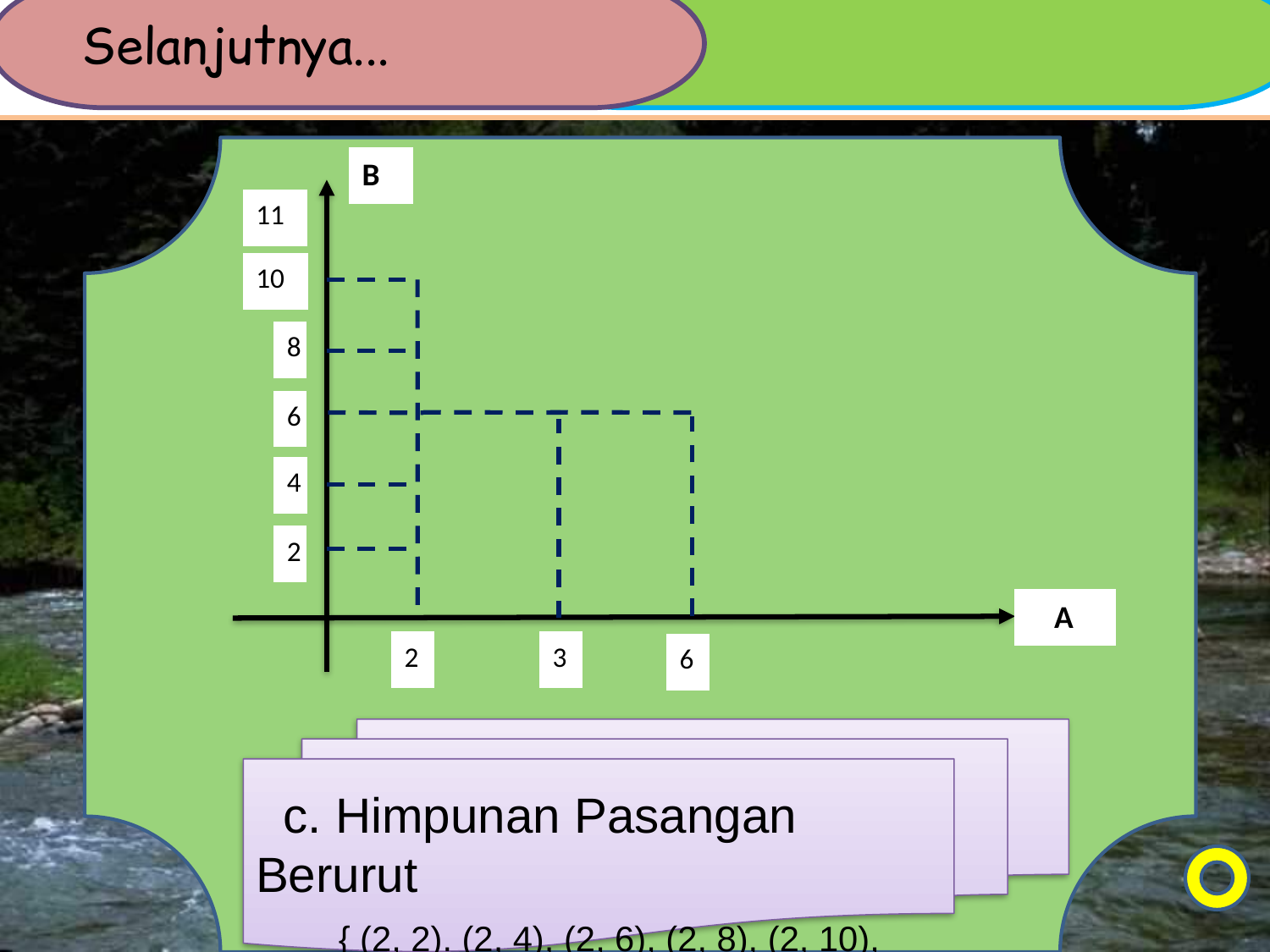

Selanjutnya...
  b. Diagram Cartesius

B
11
10
8
6
4
2
    A
2
3
6

  c. Himpunan Pasangan Berurut
      { (2, 2). (2, 4), (2, 6), (2, 8), (2, 10), (3, 6), (6, 6) }